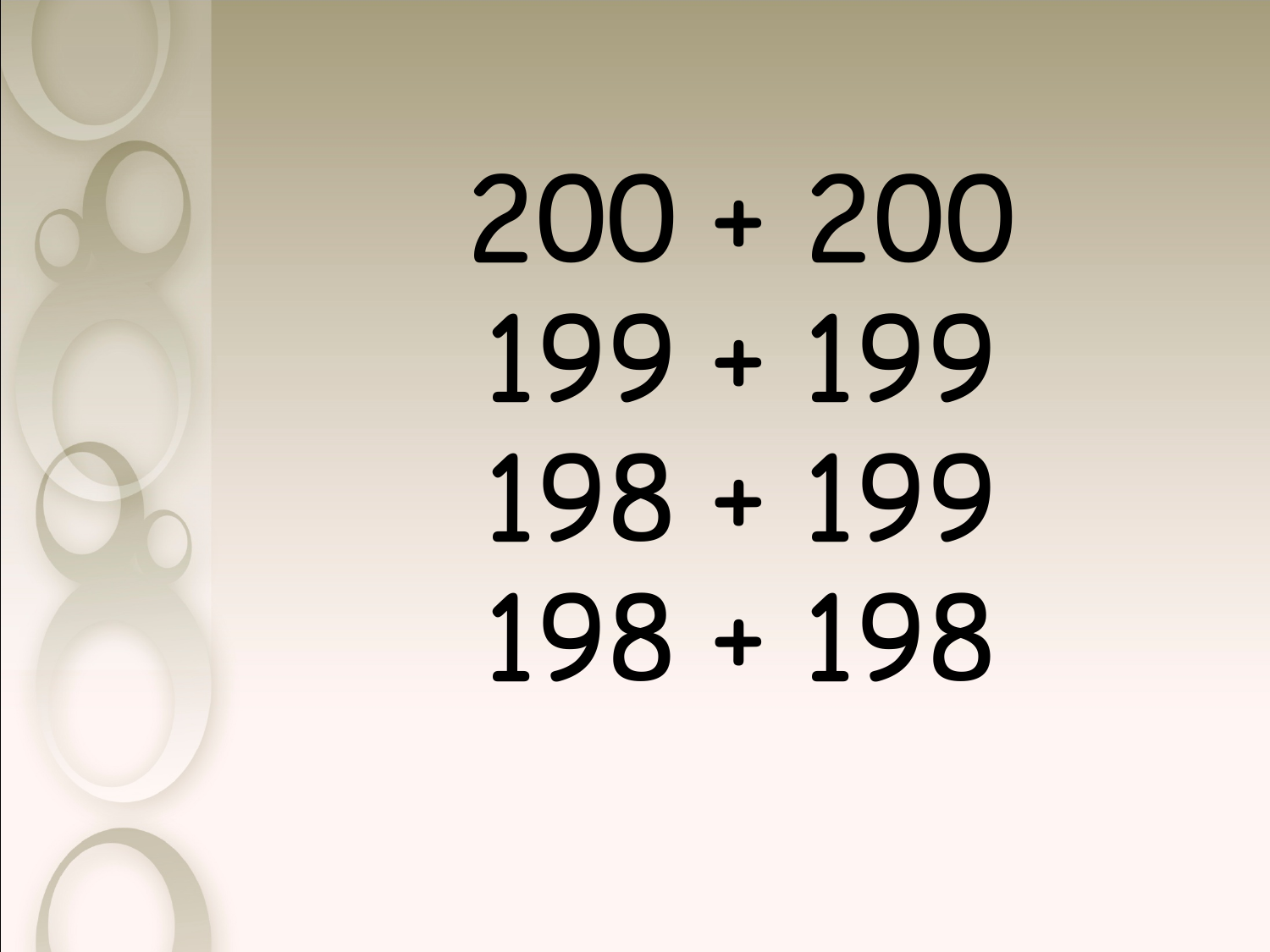

200 + 200
199 + 199
198 + 199
198 + 198